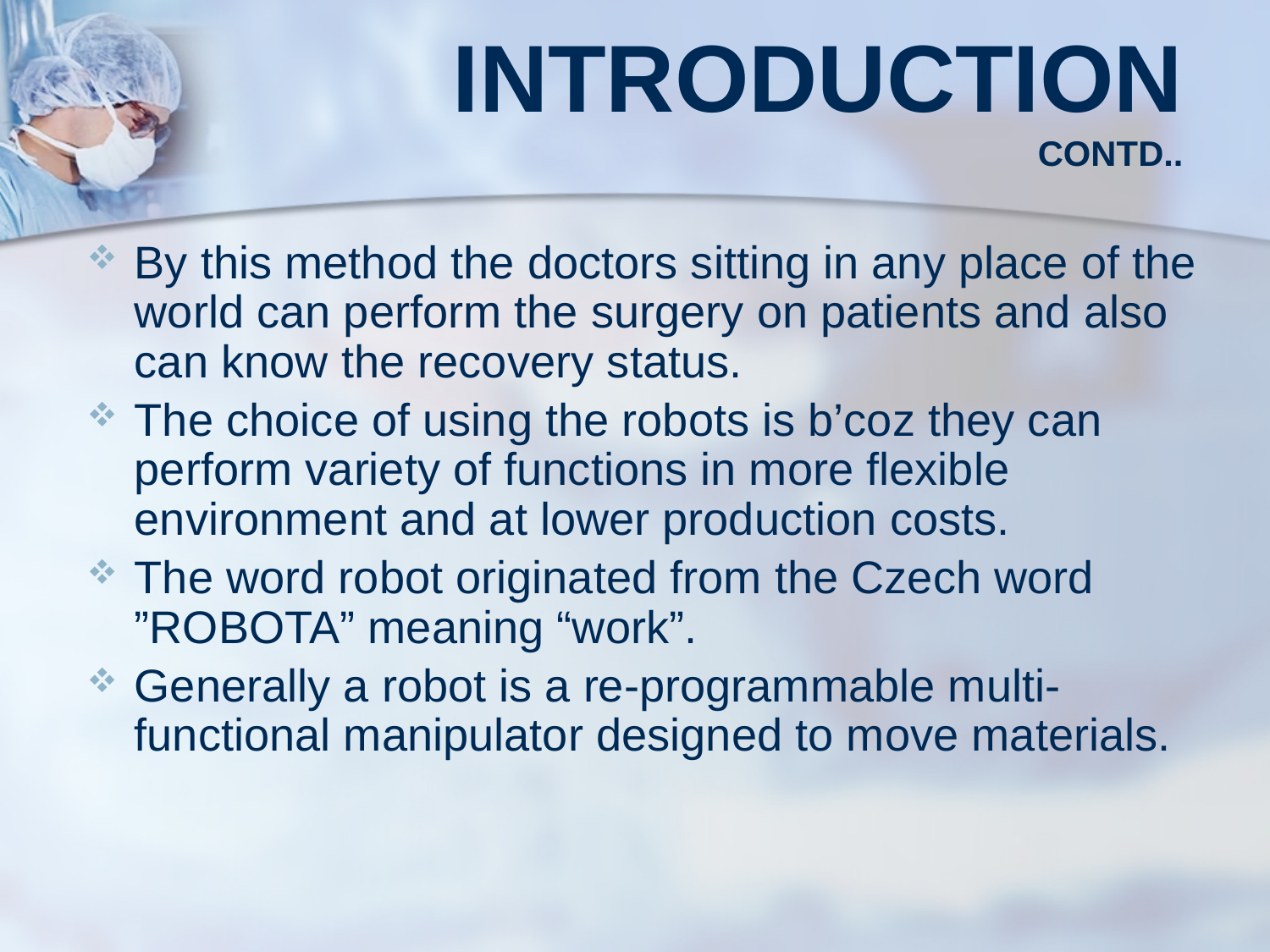

# INTRODUCTION contd..
By this method the doctors sitting in any place of the world can perform the surgery on patients and also can know the recovery status.
The choice of using the robots is b’coz they can perform variety of functions in more flexible environment and at lower production costs.
The word robot originated from the Czech word ”ROBOTA” meaning “work”.
Generally a robot is a re-programmable multi-functional manipulator designed to move materials.